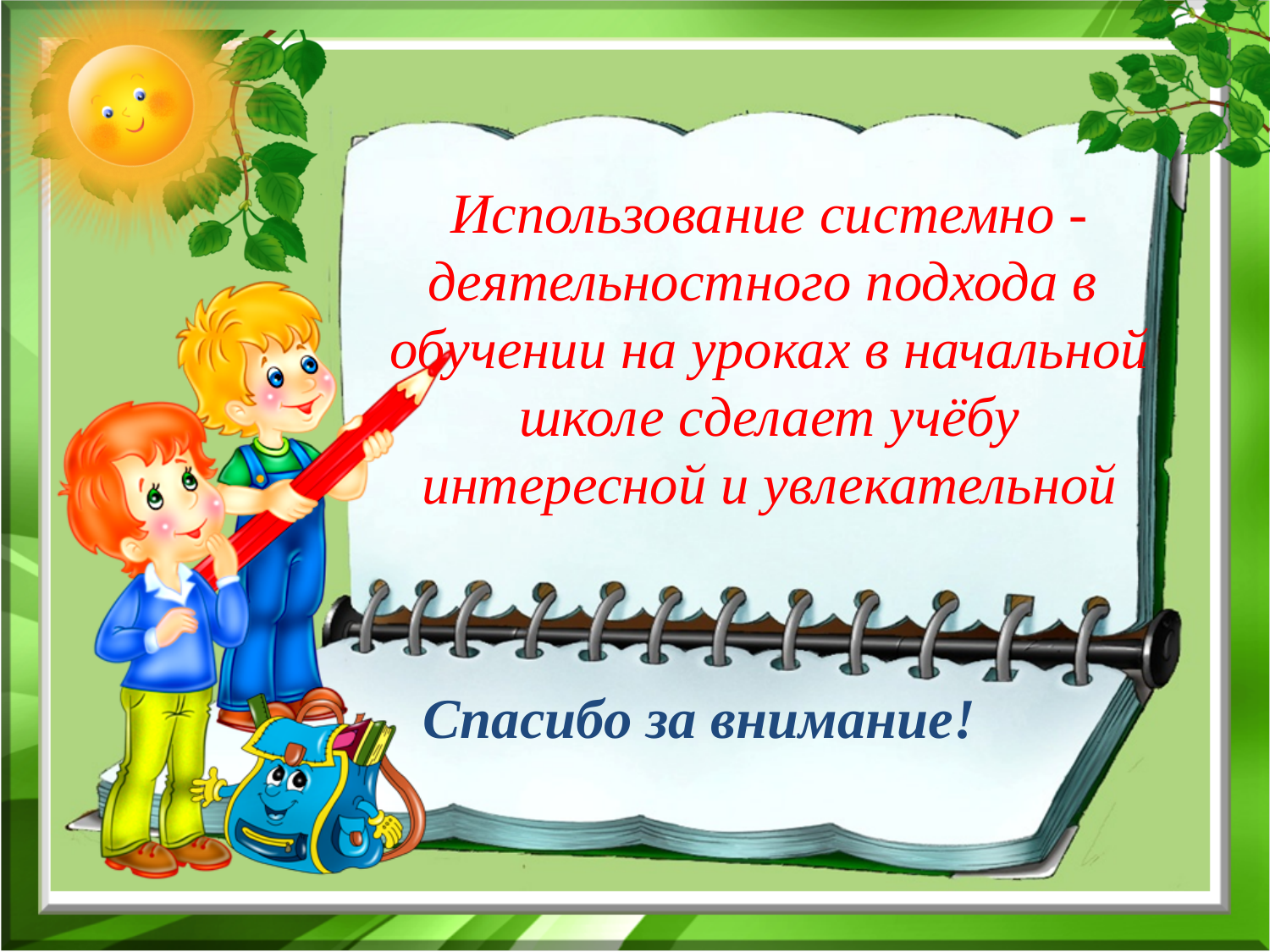

# Использование системно - деятельностного подхода в  обучении на уроках в начальной школе сделает учёбу интересной и увлекательной
Спасибо за внимание!